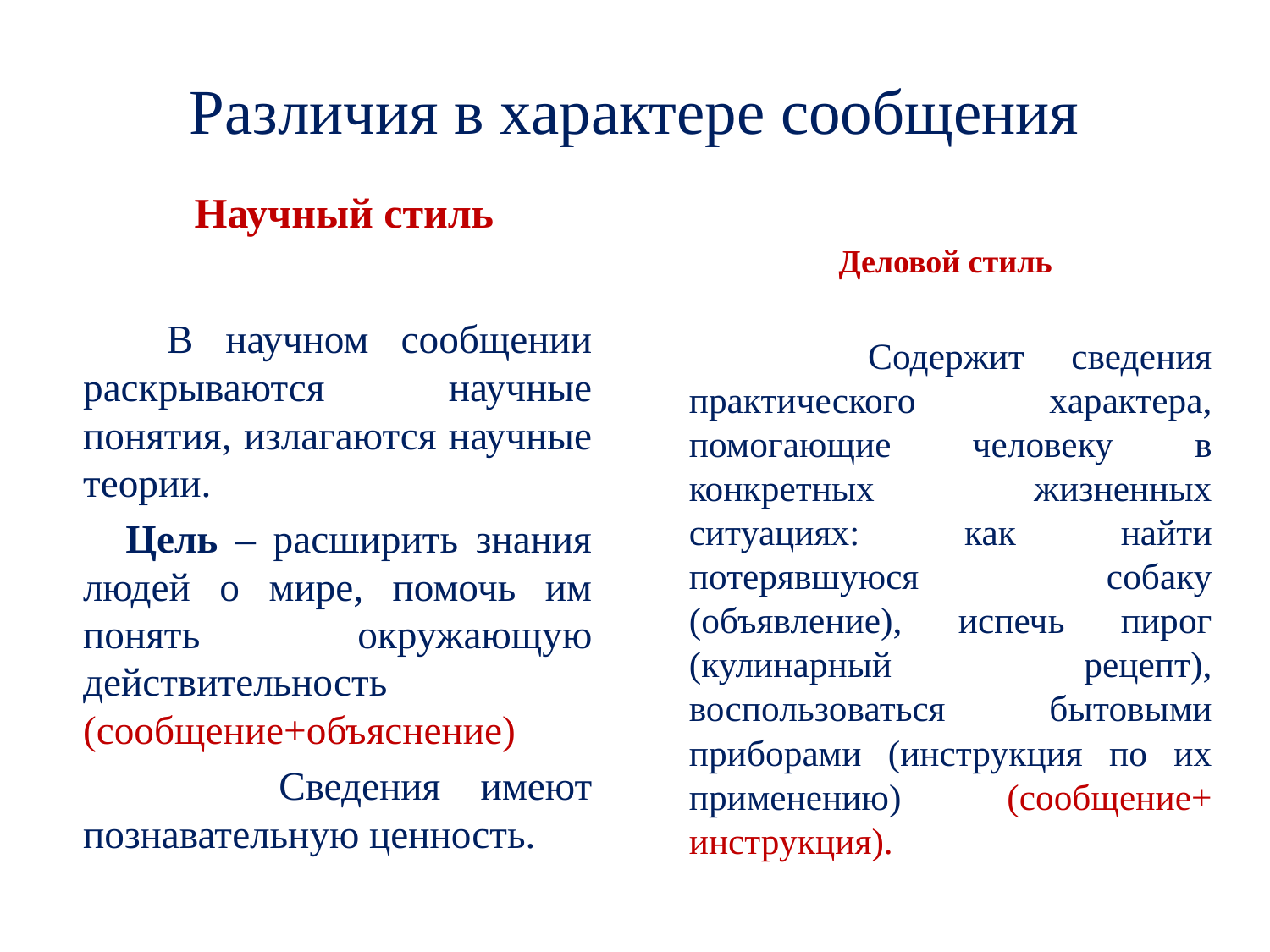

# Различия в характере сообщения
Научный стиль

Деловой стиль

    В научном сообщении раскрываются научные понятия, излагаются научные теории.
     Цель – расширить знания людей о мире, помочь им понять окружающую действительность (сообщение+объяснение)
      Сведения имеют познавательную ценность.

     Содержит сведения практического характера, помогающие человеку в конкретных жизненных ситуациях: как найти потерявшуюся собаку (объявление), испечь пирог (кулинарный рецепт), воспользоваться бытовыми приборами (инструкция по их применению) (сообщение+ инструкция).